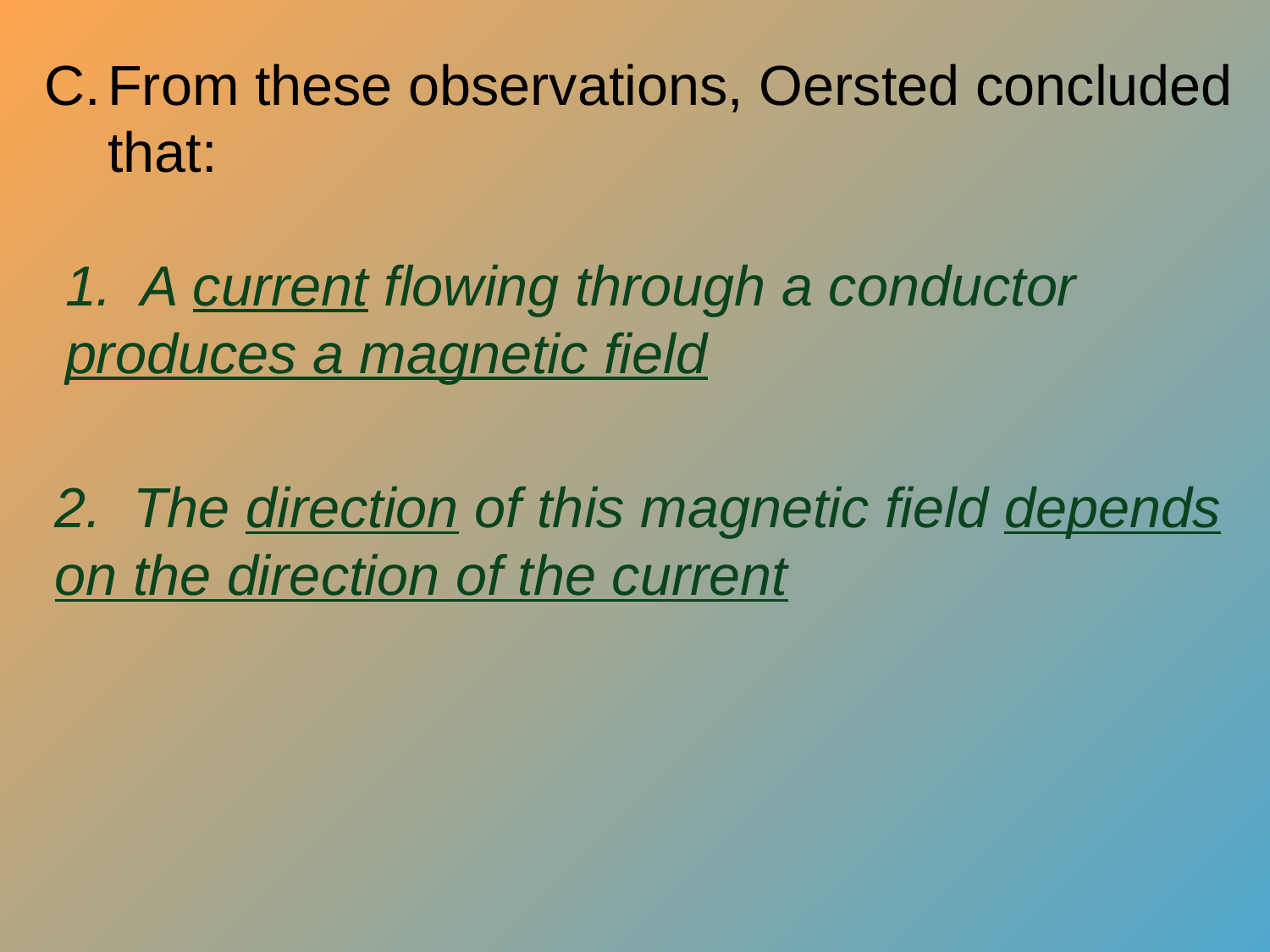

From these observations, Oersted concluded that:

1.  A current flowing through a conductor produces a magnetic field
2.  The direction of this magnetic field depends on the direction of the current